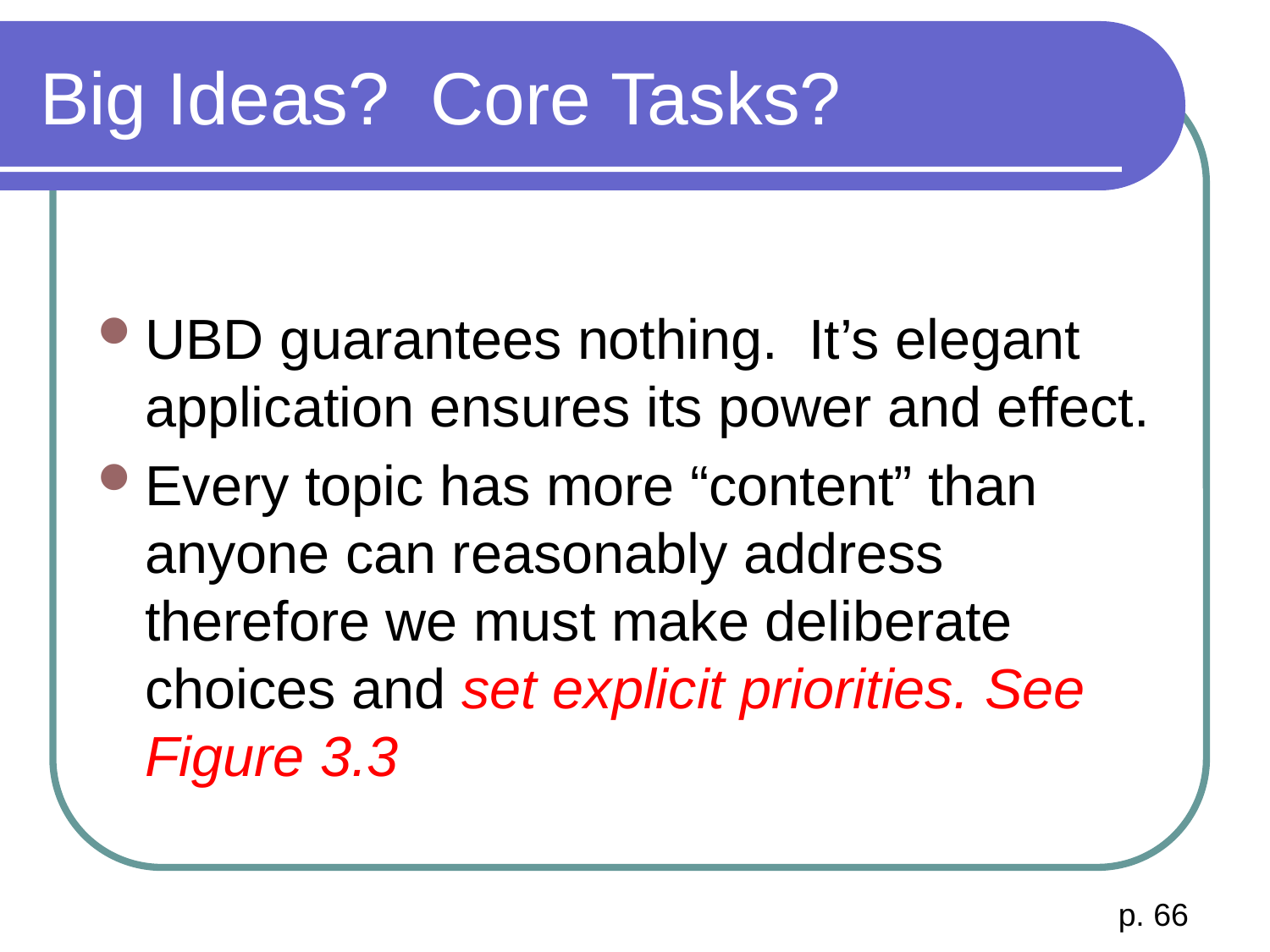

# Big Ideas?  Core Tasks?
UBD guarantees nothing.  It’s elegant application ensures its power and effect.
Every topic has more “content” than anyone can reasonably address therefore we must make deliberate choices and set explicit priorities. See Figure 3.3

p. 66